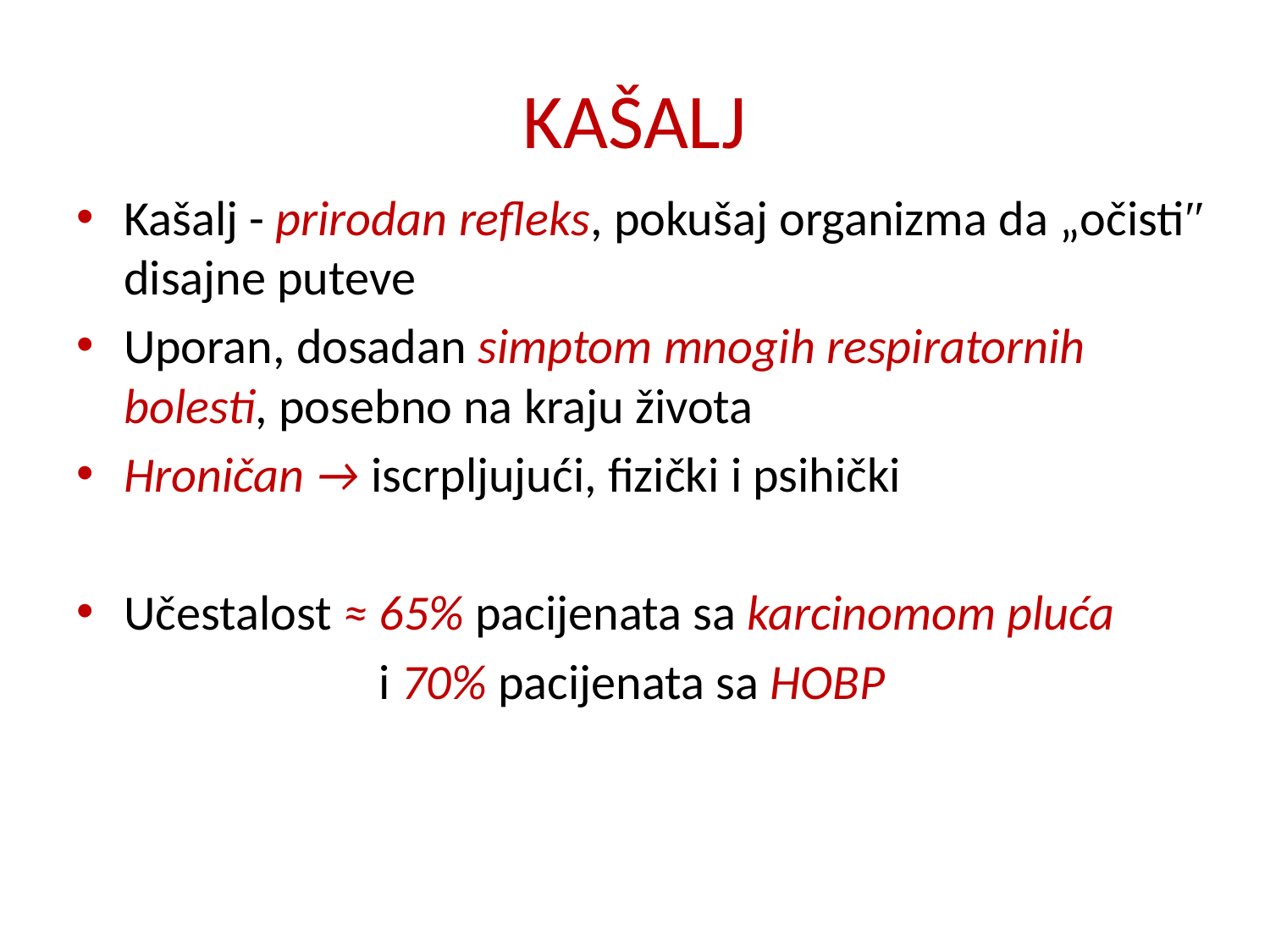

# KAŠALJ
Kašalj - prirodan refleks, pokušaj organizma da „očistiʺ disajne puteve
Uporan, dosadan simptom mnogih respiratornih bolesti, posebno na kraju života
Hroničan → iscrpljujući, fizički i psihički

Učestalost ≈ 65% pacijenata sa karcinomom pluća
                           i 70% pacijenata sa HOBP